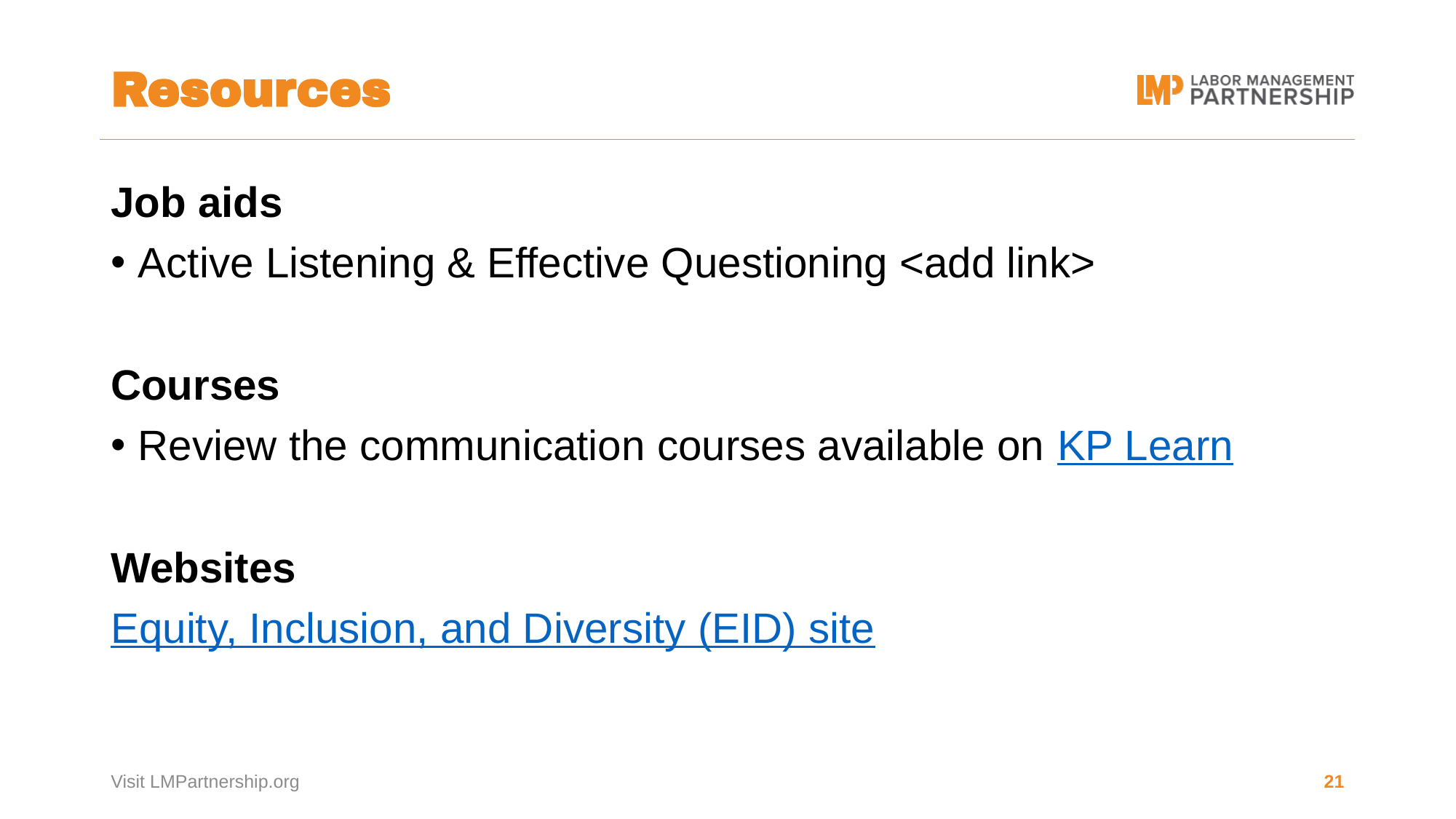

# Resources
Job aids
Active Listening & Effective Questioning <add link>

Courses
Review the communication courses available on KP Learn

Websites
Equity, Inclusion, and Diversity (EID) site
Visit LMPartnership.org
21